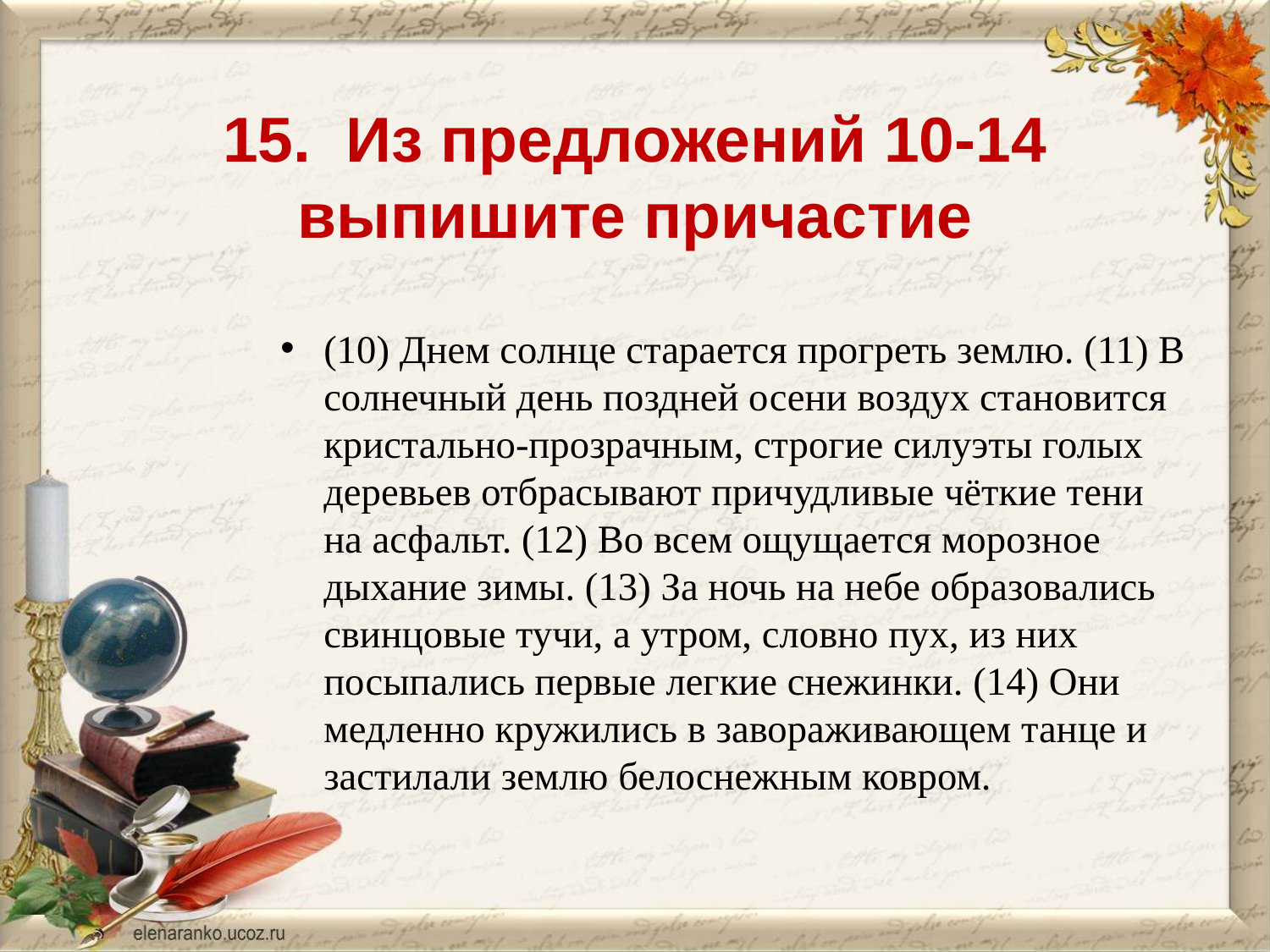

# 15.  Из предложений 10-14 выпишите причастие
(10) Днем солнце старается прогреть землю. (11) В солнечный день поздней осени воздух становится кристально-прозрачным, строгие силуэты голых деревьев отбрасывают причудливые чёткие тени на асфальт. (12) Во всем ощущается морозное дыхание зимы. (13) За ночь на небе образовались свинцовые тучи, а утром, словно пух, из них посыпались первые легкие снежинки. (14) Они медленно кружились в завораживающем танце и застилали землю белоснежным ковром.